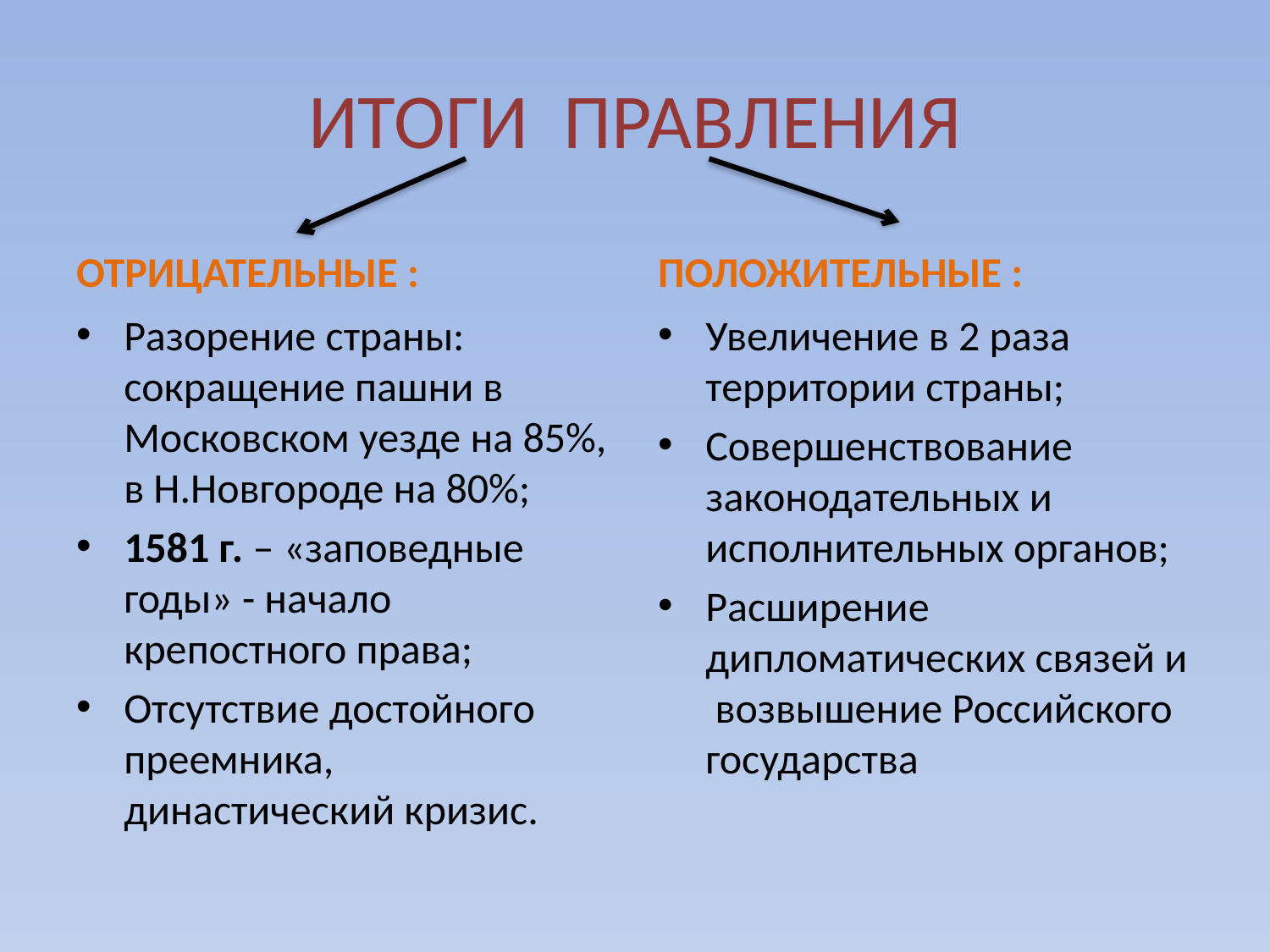

# ИТОГИ  ПРАВЛЕНИЯ
ОТРИЦАТЕЛЬНЫЕ :
ПОЛОЖИТЕЛЬНЫЕ :
Разорение страны: сокращение пашни в Московском уезде на 85%, в Н.Новгороде на 80%;
1581 г. – «заповедные годы» - начало крепостного права;
Отсутствие достойного преемника, династический кризис.

Увеличение в 2 раза территории страны;
Совершенствование законодательных и исполнительных органов;
Расширение дипломатических связей и  возвышение Российского государства